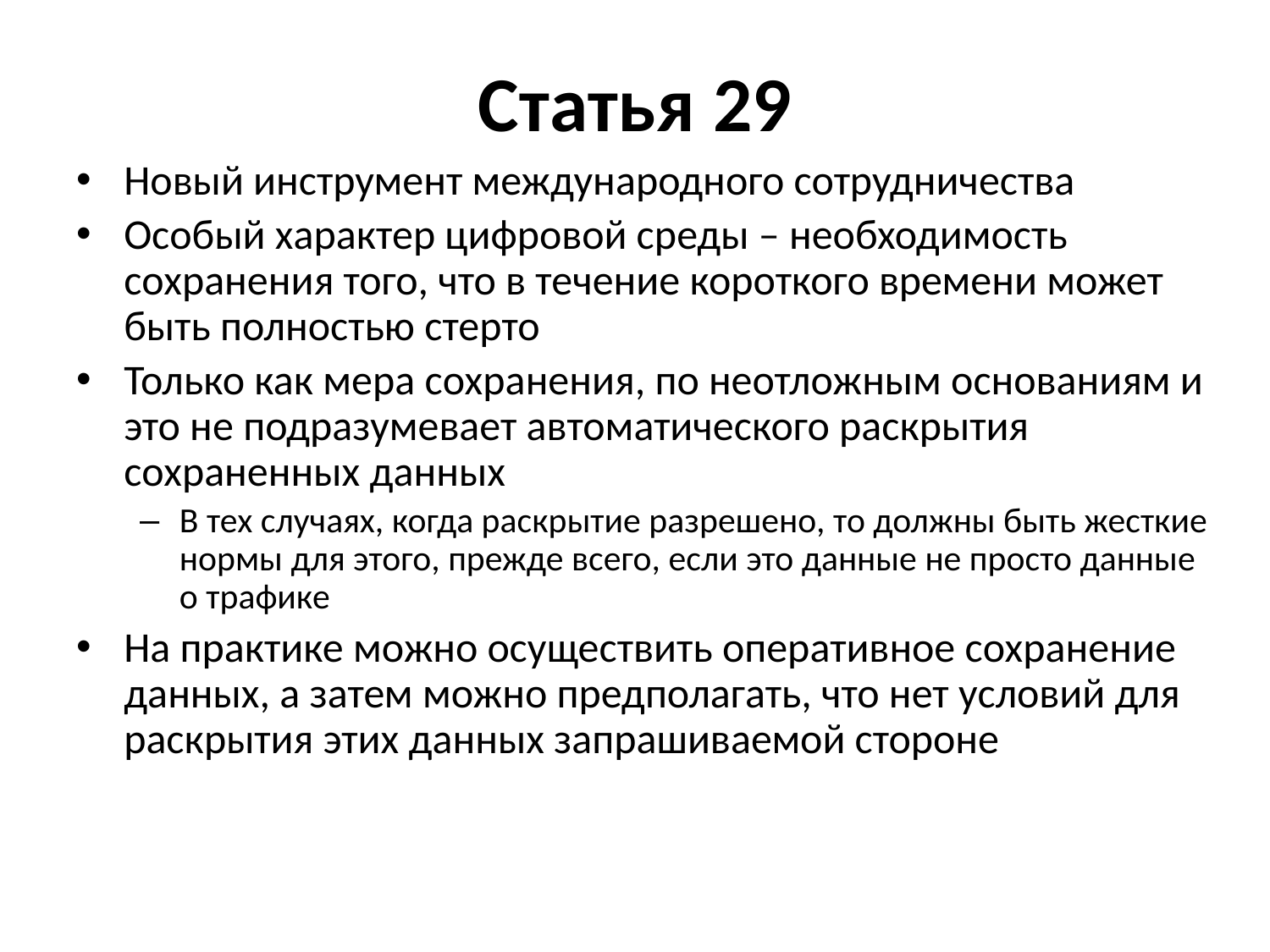

# Статья 29
Новый инструмент международного сотрудничества
Особый характер цифровой среды – необходимость сохранения того, что в течение короткого времени может быть полностью стерто
Только как мера сохранения, по неотложным основаниям и это не подразумевает автоматического раскрытия сохраненных данных
В тех случаях, когда раскрытие разрешено, то должны быть жесткие нормы для этого, прежде всего, если это данные не просто данные о трафике
На практике можно осуществить оперативное сохранение данных, а затем можно предполагать, что нет условий для раскрытия этих данных запрашиваемой стороне